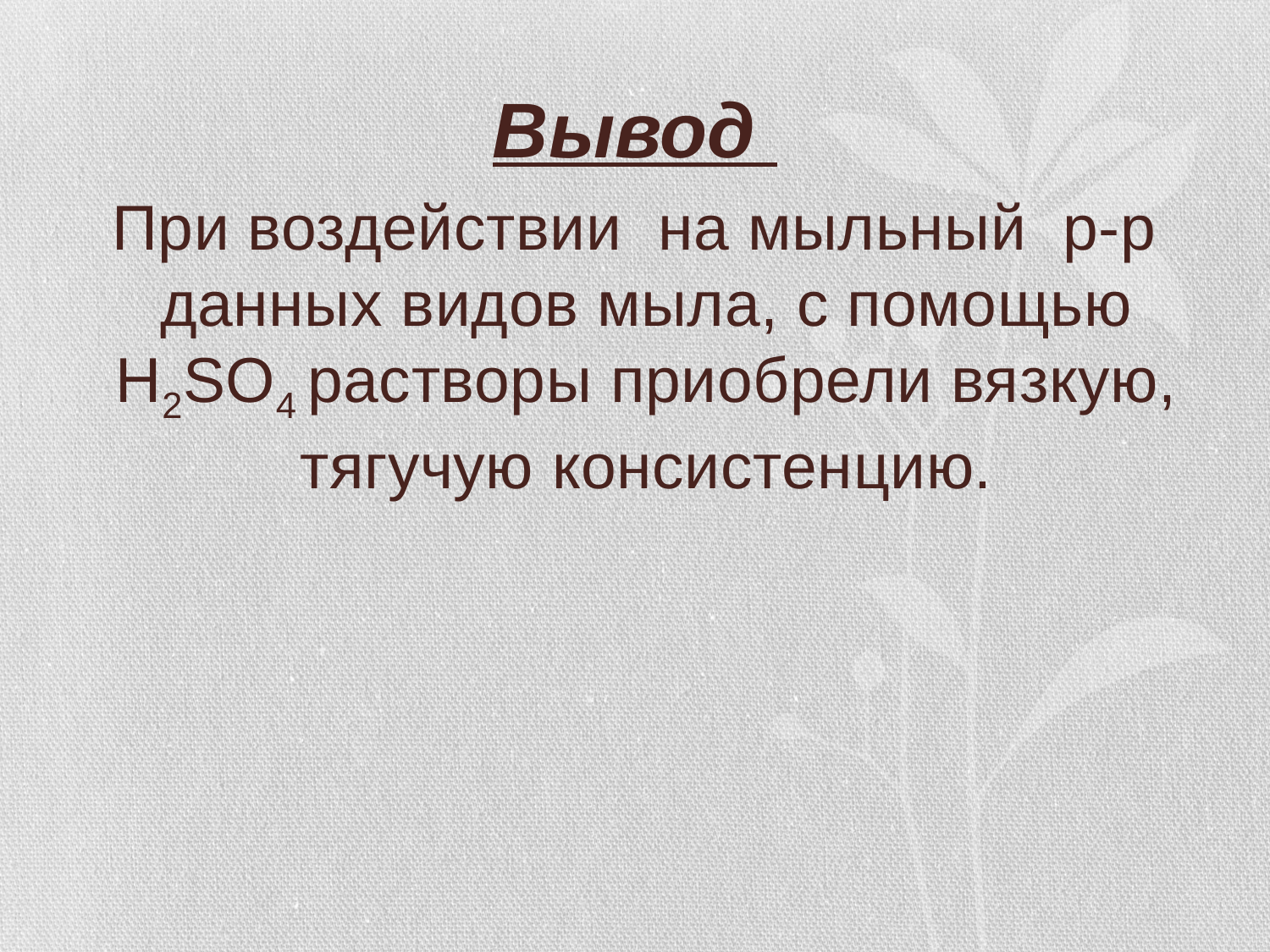

# Вывод
При воздействии  на мыльный  р-р данных видов мыла, с помощью H2SO4 растворы приобрели вязкую, тягучую консистенцию.